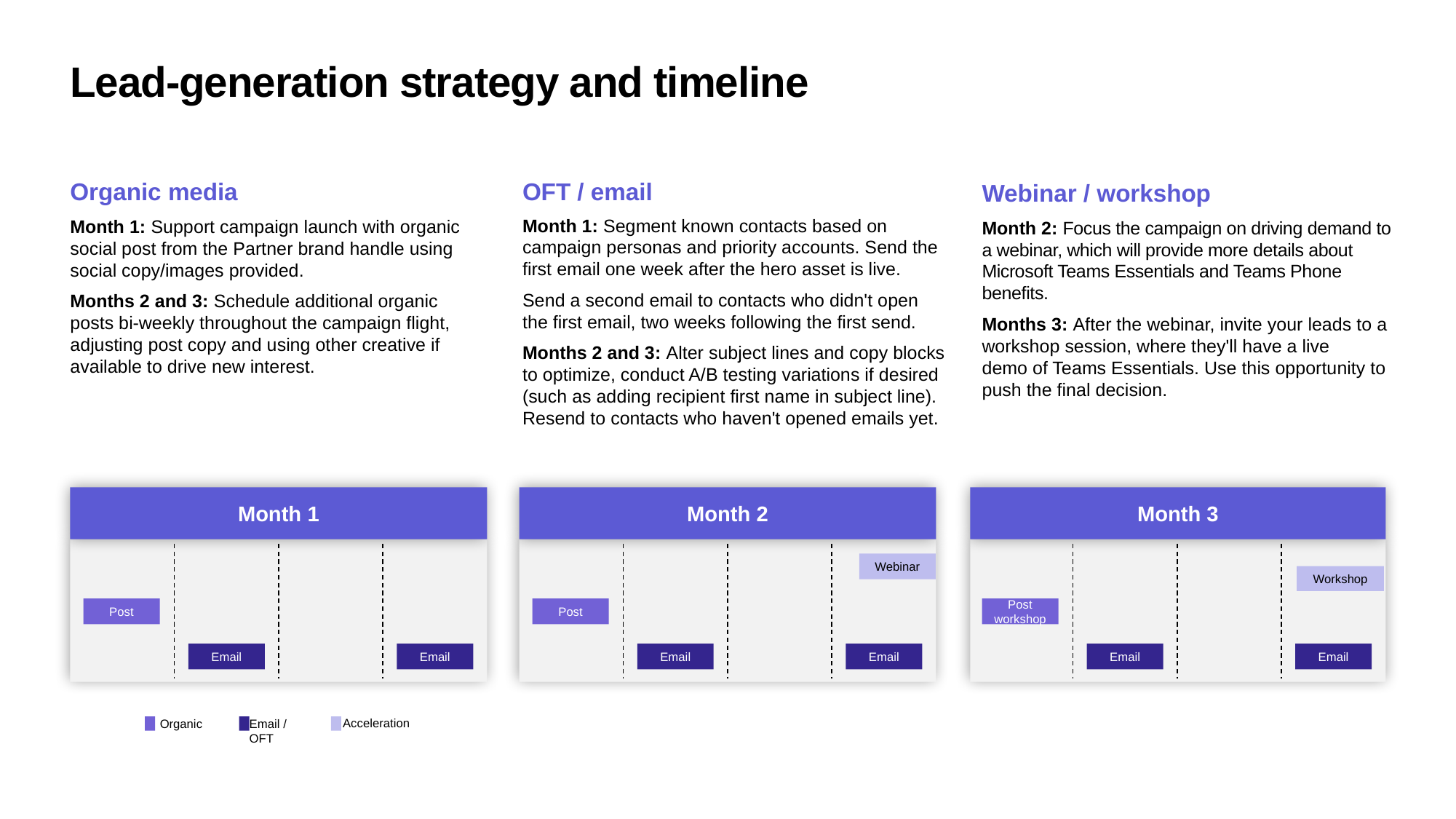

# Lead-generation strategy and timeline
OFT / email
Month 1: Segment known contacts based on campaign personas and priority accounts. Send the first email one week after the hero asset is live.
Send a second email to contacts who didn't open the first email, two weeks following the first send.
Months 2 and 3: Alter subject lines and copy blocks to optimize, conduct A/B testing variations if desired (such as adding recipient first name in subject line). Resend to contacts who haven't opened emails yet.
Organic media
Month 1: Support campaign launch with organic social post from the Partner brand handle using social copy/images provided.
Months 2 and 3: Schedule additional organic posts bi-weekly throughout the campaign flight, adjusting post copy and using other creative if available to drive new interest.
Webinar / workshop
Month 2: Focus the campaign on driving demand to a webinar, which will provide more details about Microsoft Teams Essentials and Teams Phone benefits.
Months 3: After the webinar, invite your leads to a workshop session, where they'll have a live demo of Teams Essentials. Use this opportunity to push the final decision.
Month 1
Month 2
Month 3

Webinar
Workshop
Post
Post
Post workshop
Email
Email
Email
Email
Email
Email
Acceleration
Organic
Email / OFT